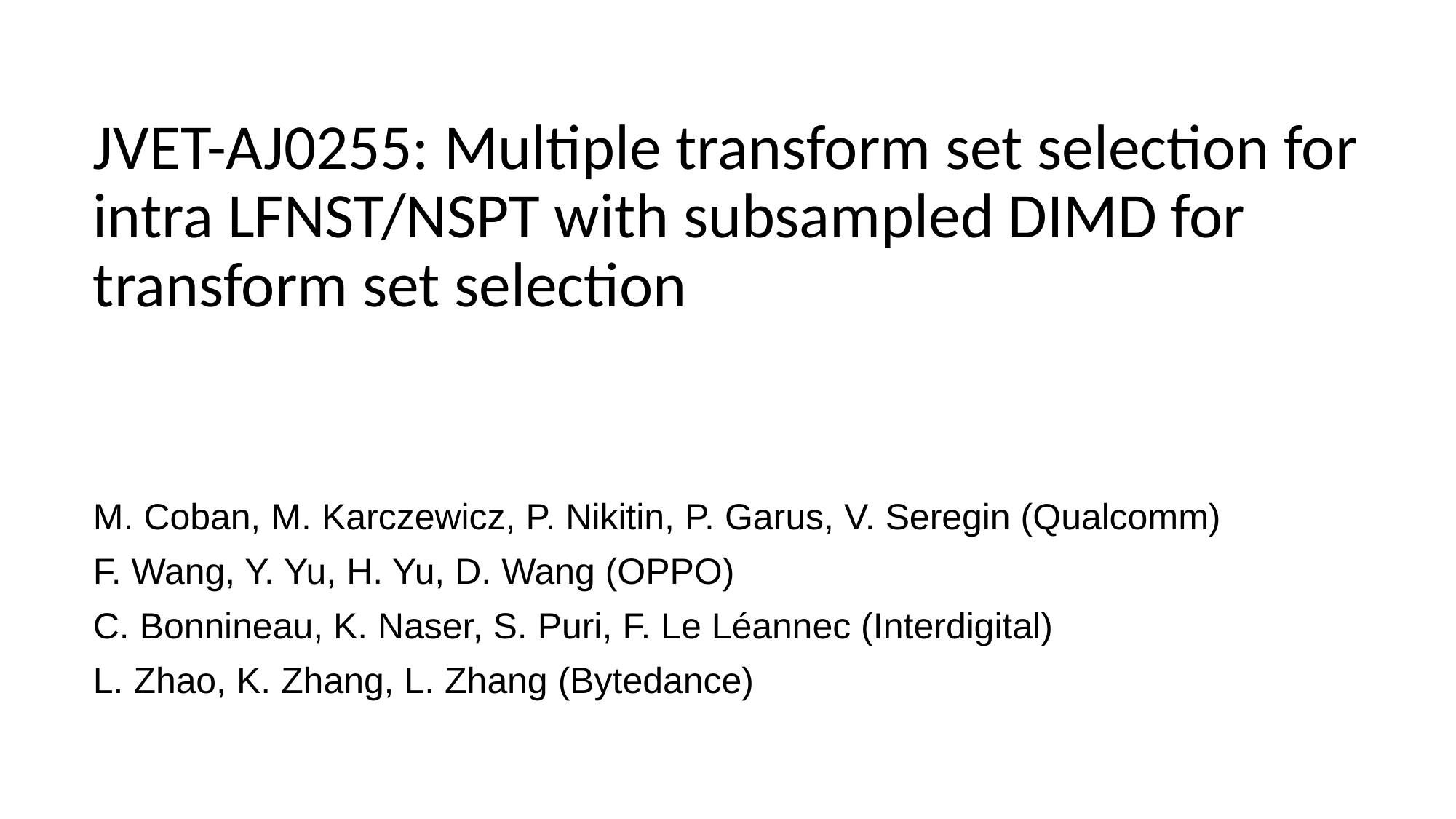

# JVET-AJ0255: Multiple transform set selection for intra LFNST/NSPT with subsampled DIMD for transform set selection
M. Coban, M. Karczewicz, P. Nikitin, P. Garus, V. Seregin (Qualcomm)
F. Wang, Y. Yu, H. Yu, D. Wang (OPPO)
C. Bonnineau, K. Naser, S. Puri, F. Le Léannec (Interdigital)
L. Zhao, K. Zhang, L. Zhang (Bytedance)